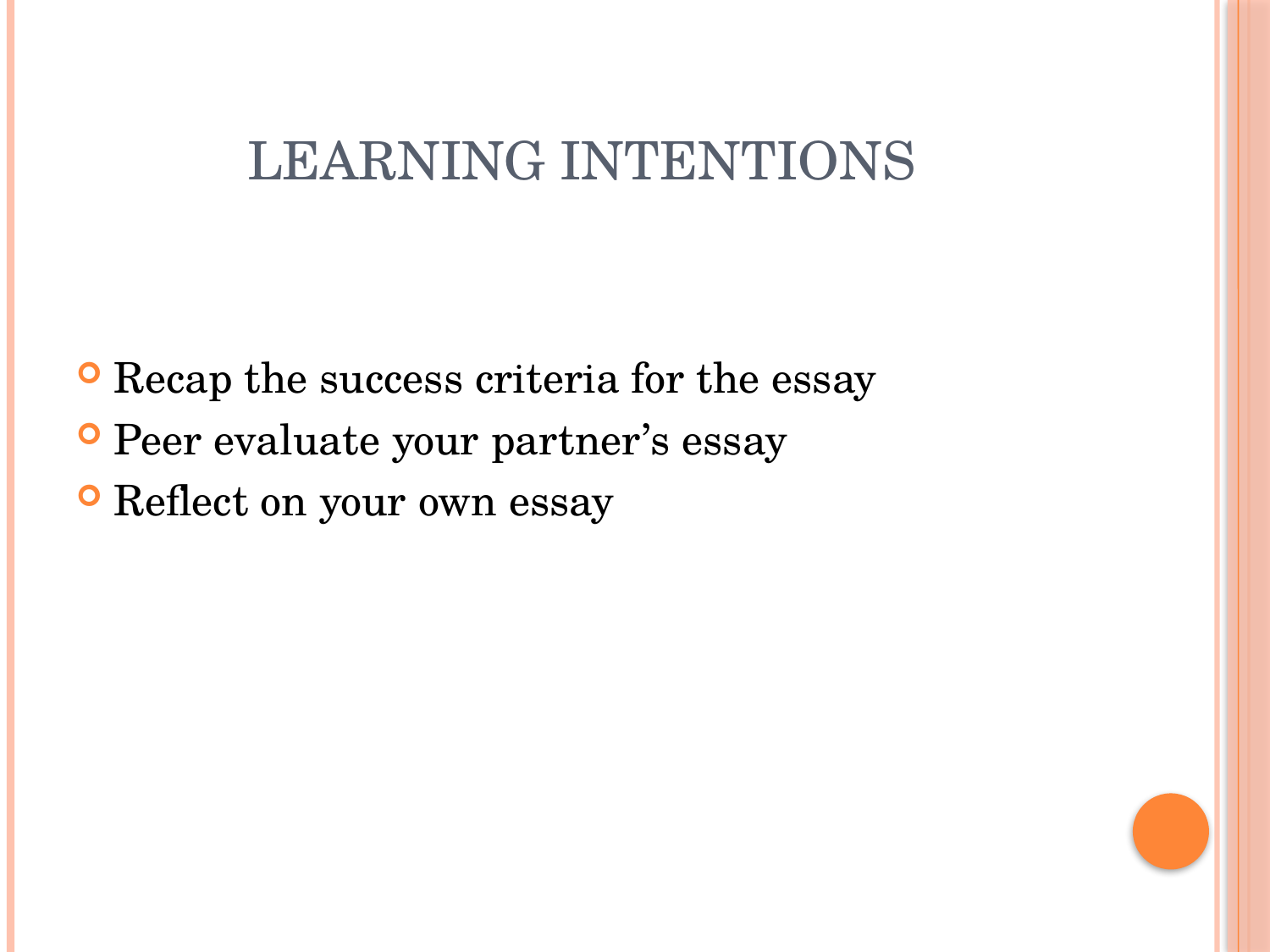

# Learning Intentions

Recap the success criteria for the essay
Peer evaluate your partner’s essay
Reflect on your own essay